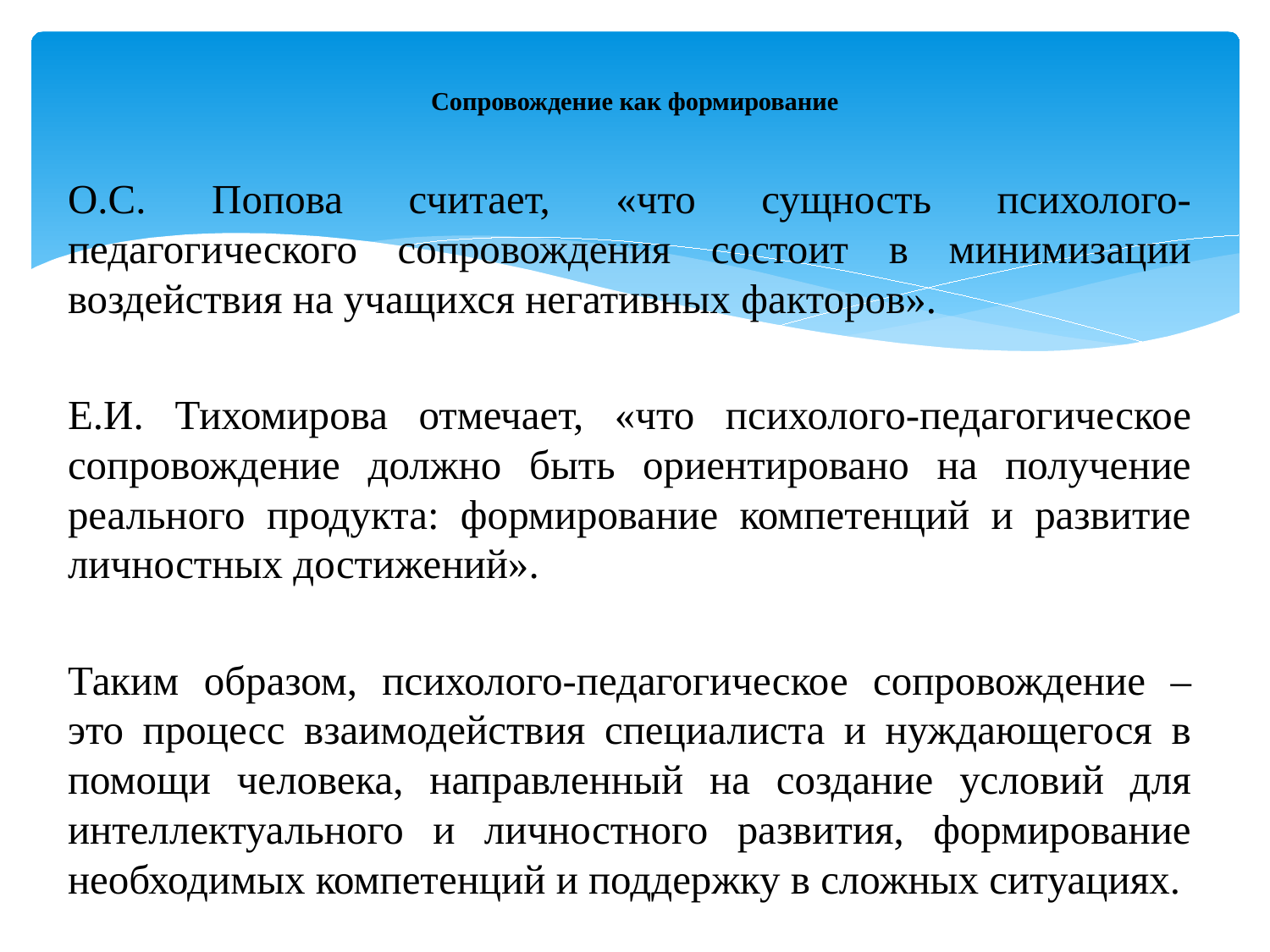

# Сопровождение как формирование
О.С. Попова считает, «что сущность психолого-педагогического сопровождения состоит в минимизации воздействия на учащихся негативных факторов».

Е.И. Тихомирова отмечает, «что психолого-педагогическое сопровождение должно быть ориентировано на получение реального продукта: формирование компетенций и развитие личностных достижений».

Таким образом, психолого-педагогическое сопровождение – это процесс взаимодействия специалиста и нуждающегося в помощи человека, направленный на создание условий для интеллектуального и личностного развития, формирование необходимых компетенций и поддержку в сложных ситуациях.